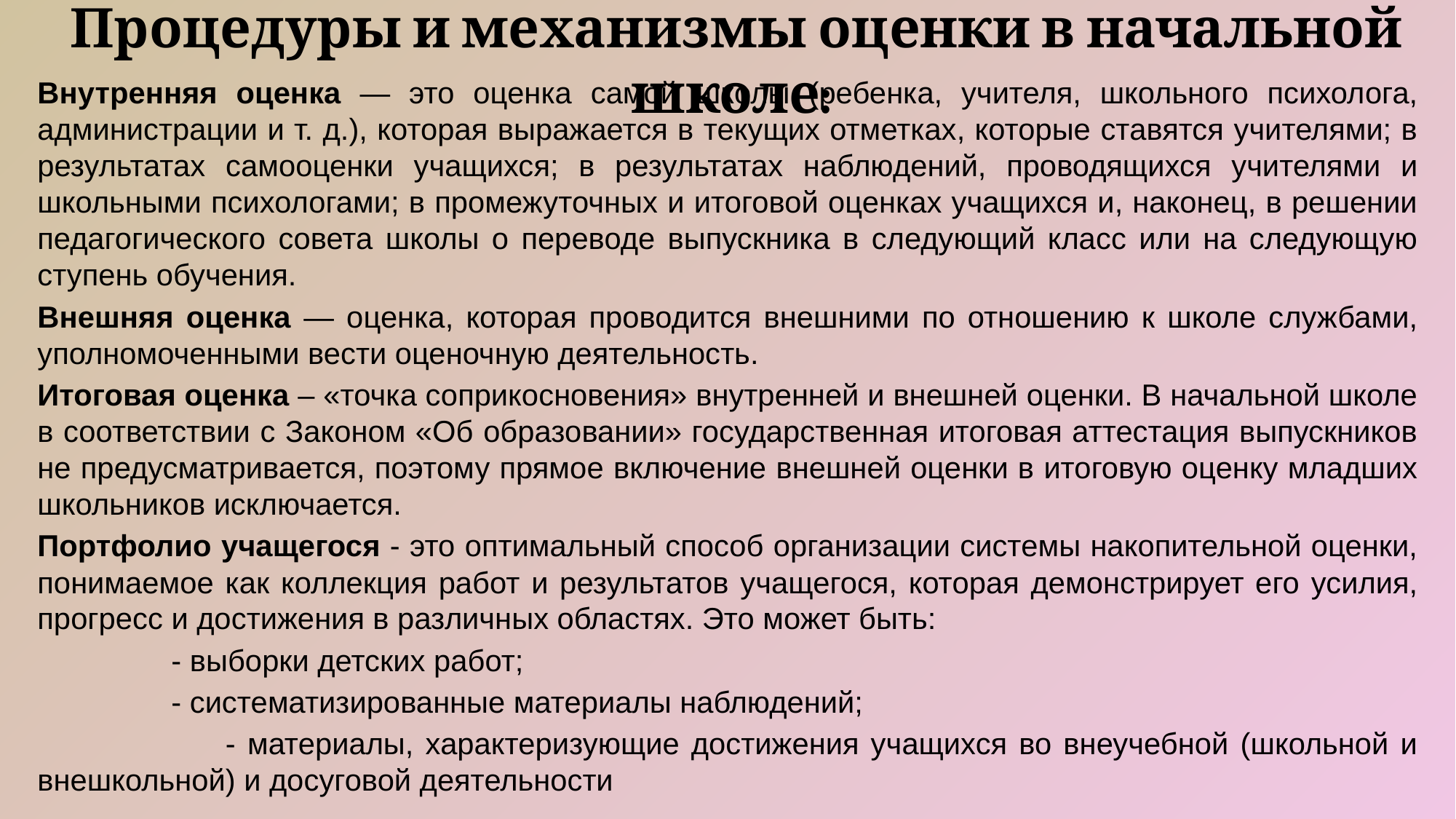

# Процедуры и механизмы оценки в начальной школе:
Внутренняя оценка — это оценка самой школы (ребенка, учителя, школьного психолога, администрации и т. д.), которая выражается в текущих отметках, которые ставятся учителями; в результатах самооценки учащихся; в результатах наблюдений, проводящихся учителями и школьными психологами; в промежуточных и итоговой оценках учащихся и, наконец, в решении педагогического совета школы о переводе выпускника в следующий класс или на следующую ступень обучения.
Внешняя оценка — оценка, которая проводится внешними по отношению к школе службами, уполномоченными вести оценочную деятельность.
Итоговая оценка – «точка соприкосновения» внутренней и внешней оценки. В начальной школе в соответствии с Законом «Об образовании» государственная итоговая аттестация выпускников не предусматривается, поэтому прямое включение внешней оценки в итоговую оценку младших школьников исключается.
Портфолио учащегося - это оптимальный способ организации системы накопительной оценки, понимаемое как коллекция работ и результатов учащегося, которая демонстрирует его усилия, прогресс и достижения в различных областях. Это может быть:
                - выборки детских работ;
                - систематизированные материалы наблюдений;
                - материалы, характеризующие достижения учащихся во внеучебной (школьной и внешкольной) и досуговой деятельности